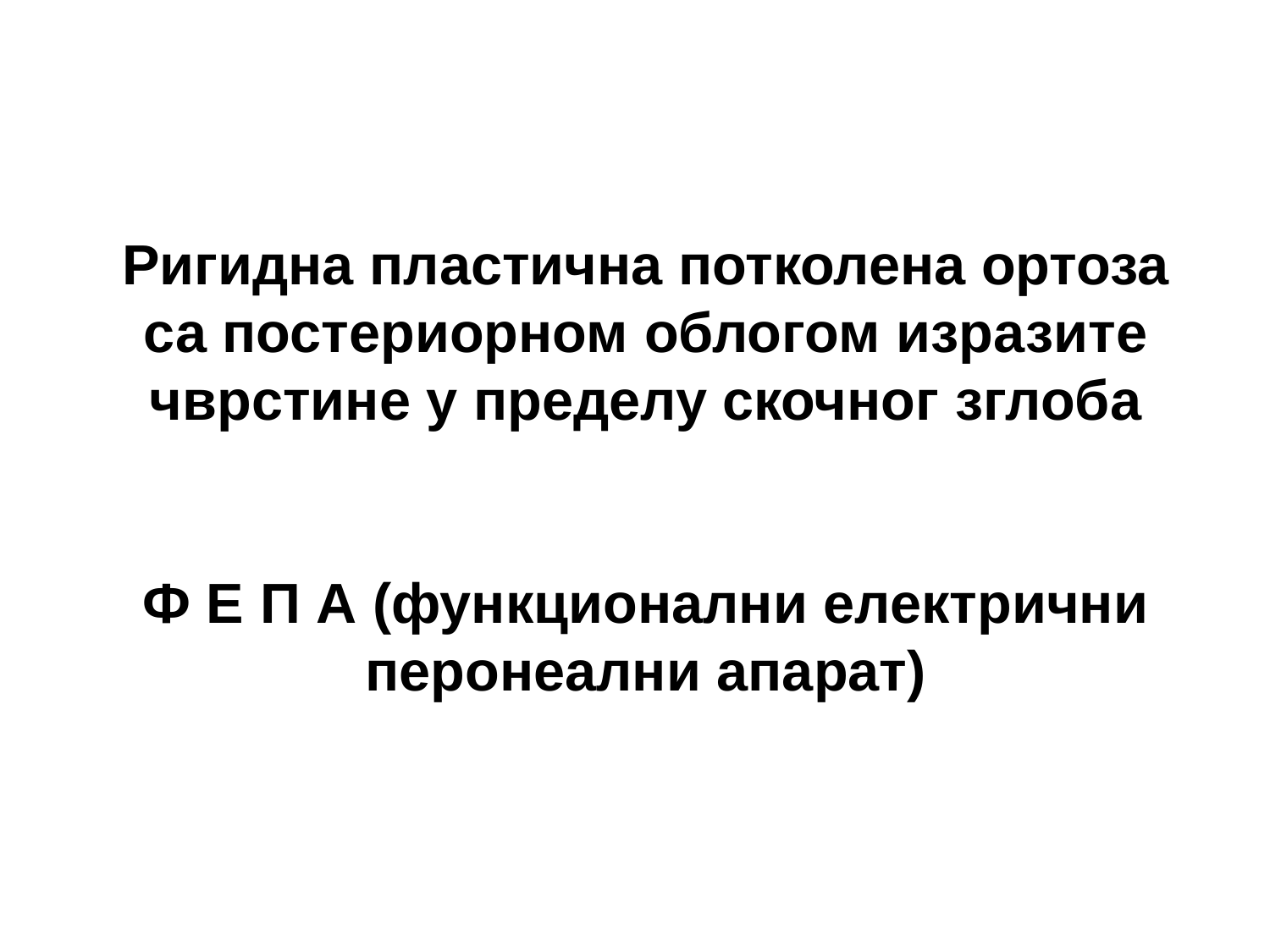

Ригидна пластична потколена ортоза са постериорном облогом изразите чврстине у пределу скочног зглоба
Ф Е П А (функционални електрични перонеални апарат)